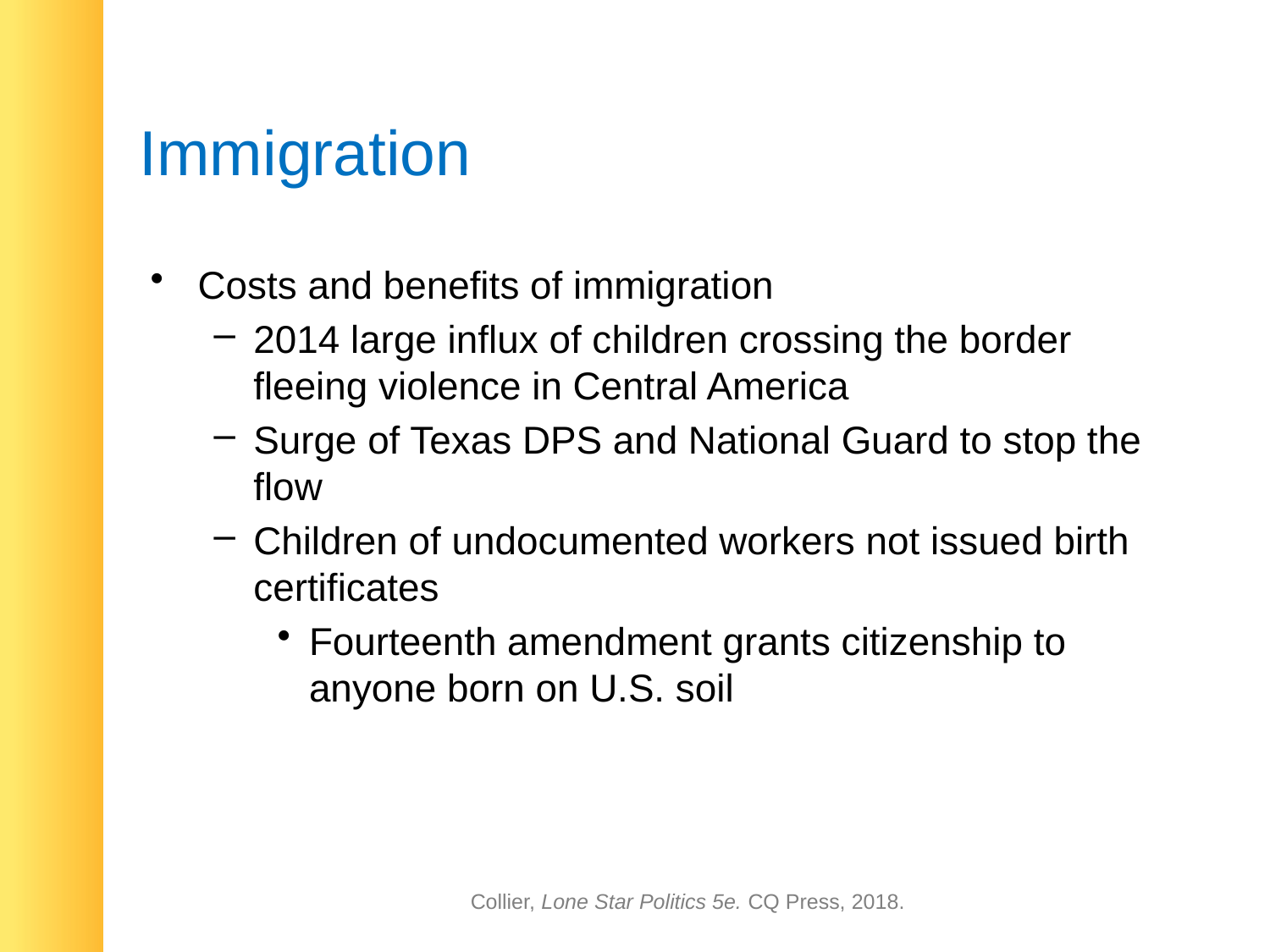

# Immigration
Costs and benefits of immigration
2014 large influx of children crossing the border fleeing violence in Central America
Surge of Texas DPS and National Guard to stop the flow
Children of undocumented workers not issued birth certificates
Fourteenth amendment grants citizenship to anyone born on U.S. soil
Collier, Lone Star Politics 5e. CQ Press, 2018.